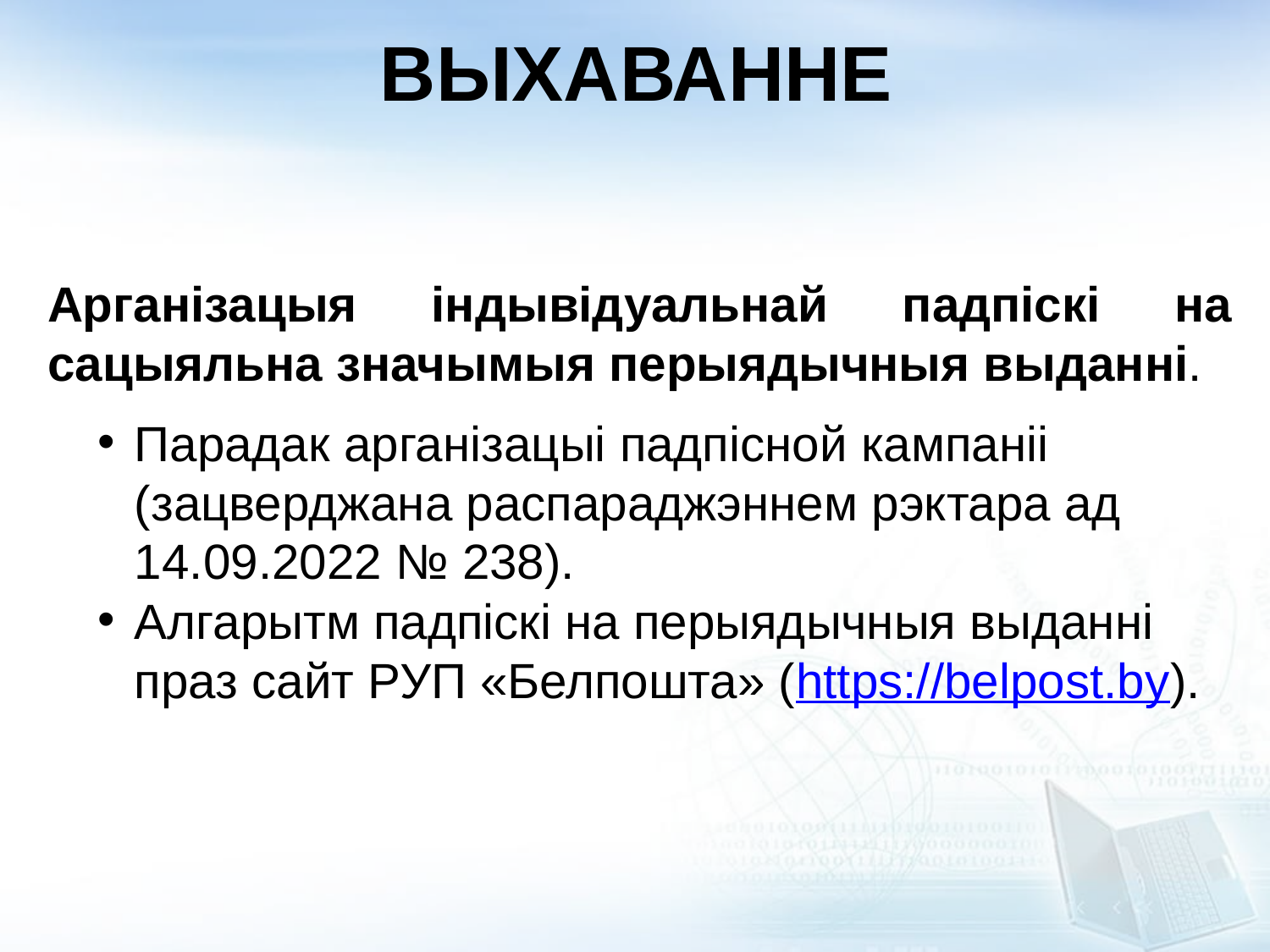

ВЫХАВАННЕ
Арганізацыя індывідуальнай падпіскі на сацыяльна значымыя перыядычныя выданні.
Парадак арганізацыі падпісной кампаніі (зацверджана распараджэннем рэктара ад 14.09.2022 № 238).
Алгарытм падпіскі на перыядычныя выданні праз сайт РУП «Белпошта» (https://belpost.by).